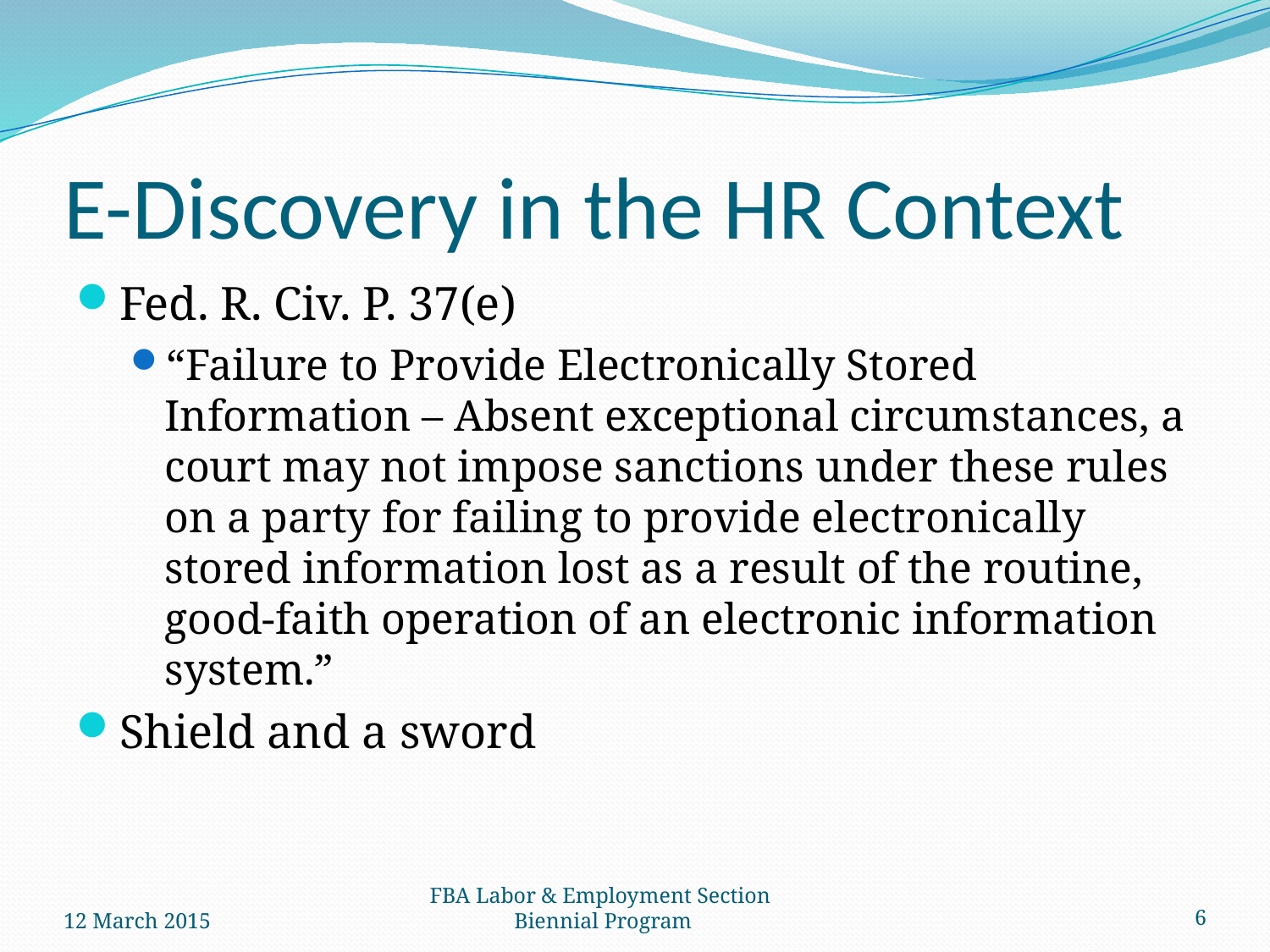

# E-Discovery in the HR Context
Fed. R. Civ. P. 37(e)
“Failure to Provide Electronically Stored Information – Absent exceptional circumstances, a court may not impose sanctions under these rules on a party for failing to provide electronically stored information lost as a result of the routine, good-faith operation of an electronic information system.”
Shield and a sword
12 March 2015
FBA Labor & Employment Section
Biennial Program
6